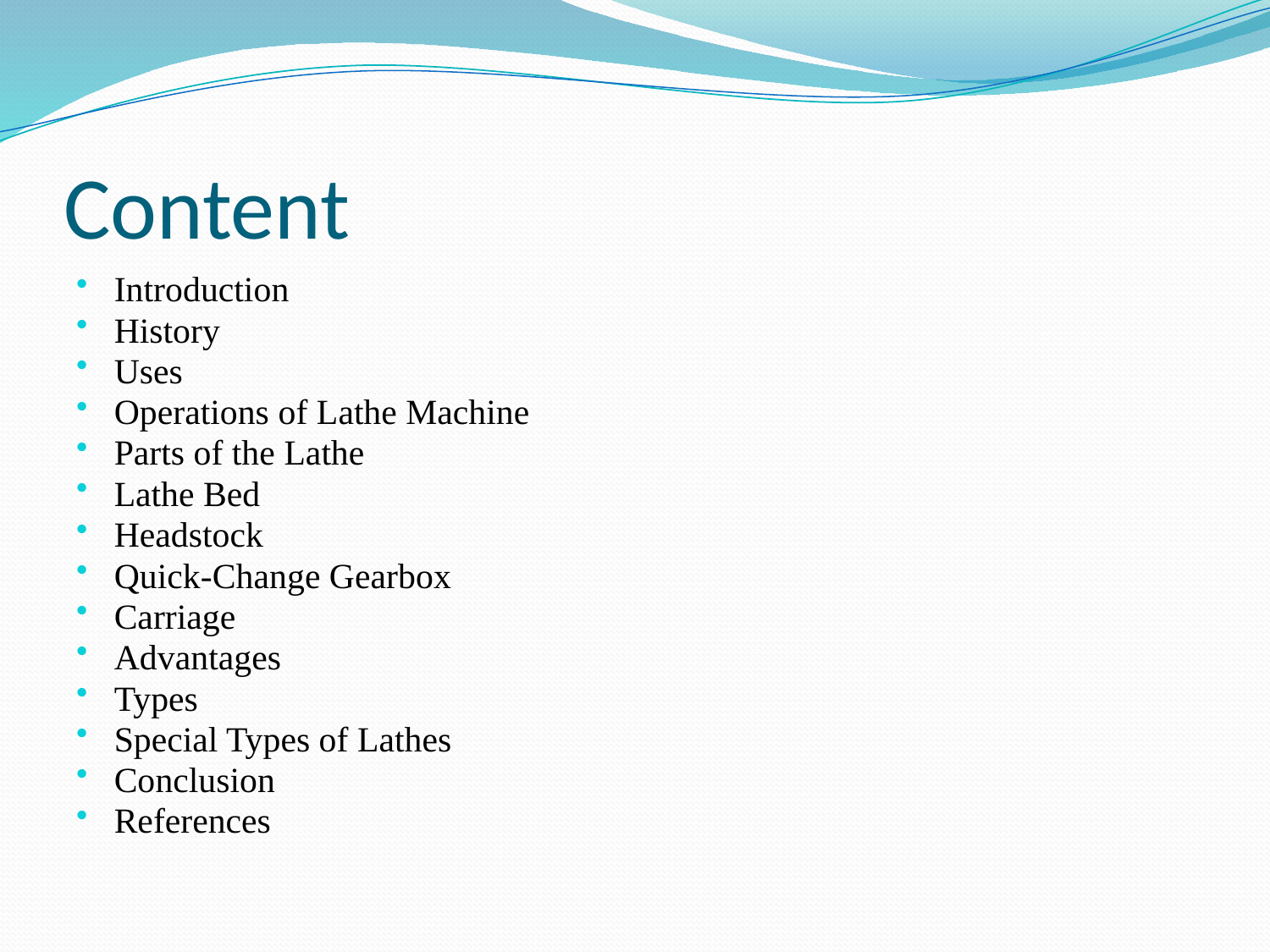

# Content
Introduction
History
Uses
Operations of Lathe Machine
Parts of the Lathe
Lathe Bed
Headstock
Quick-Change Gearbox
Carriage
Advantages
Types
Special Types of Lathes
Conclusion
References